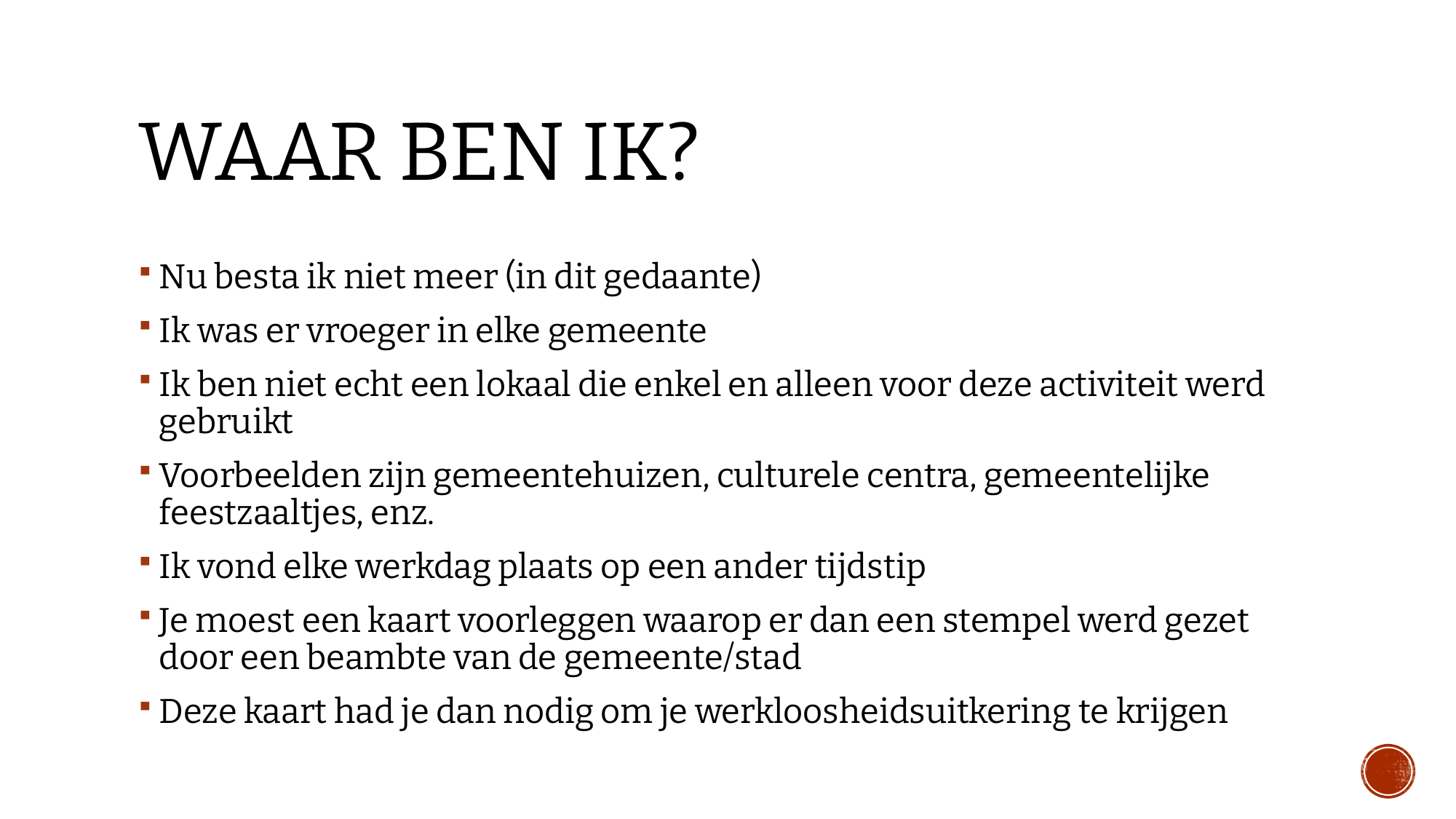

# Waar ben ik?
Nu besta ik niet meer (in dit gedaante)
Ik was er vroeger in elke gemeente
Ik ben niet echt een lokaal die enkel en alleen voor deze activiteit werd gebruikt
Voorbeelden zijn gemeentehuizen, culturele centra, gemeentelijke feestzaaltjes, enz.
Ik vond elke werkdag plaats op een ander tijdstip
Je moest een kaart voorleggen waarop er dan een stempel werd gezet door een beambte van de gemeente/stad
Deze kaart had je dan nodig om je werkloosheidsuitkering te krijgen